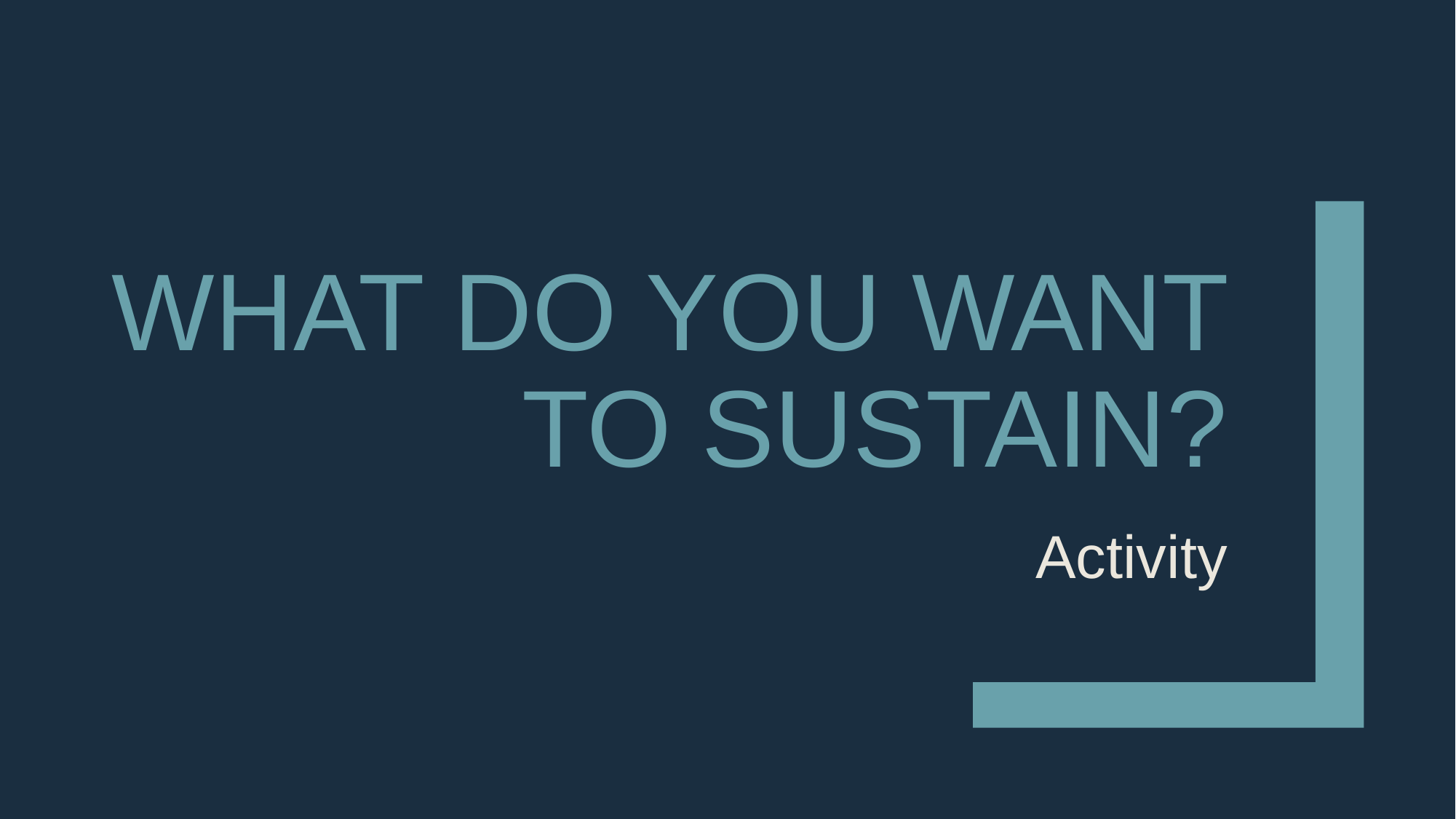

# What do you want to sustain?
Activity